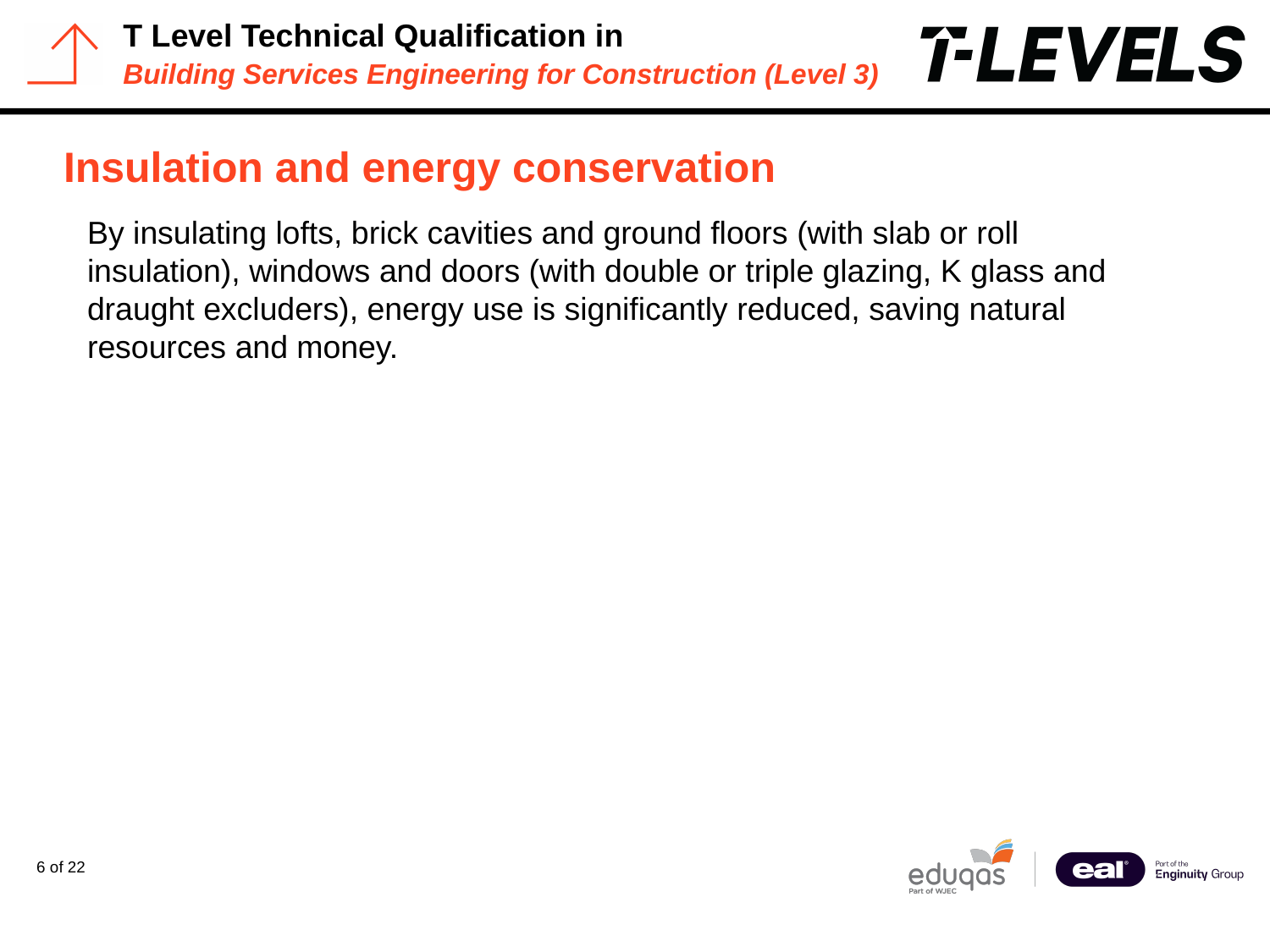

# Insulation and energy conservation
By insulating lofts, brick cavities and ground floors (with slab or roll insulation), windows and doors (with double or triple glazing, K glass and draught excluders), energy use is significantly reduced, saving natural resources and money.